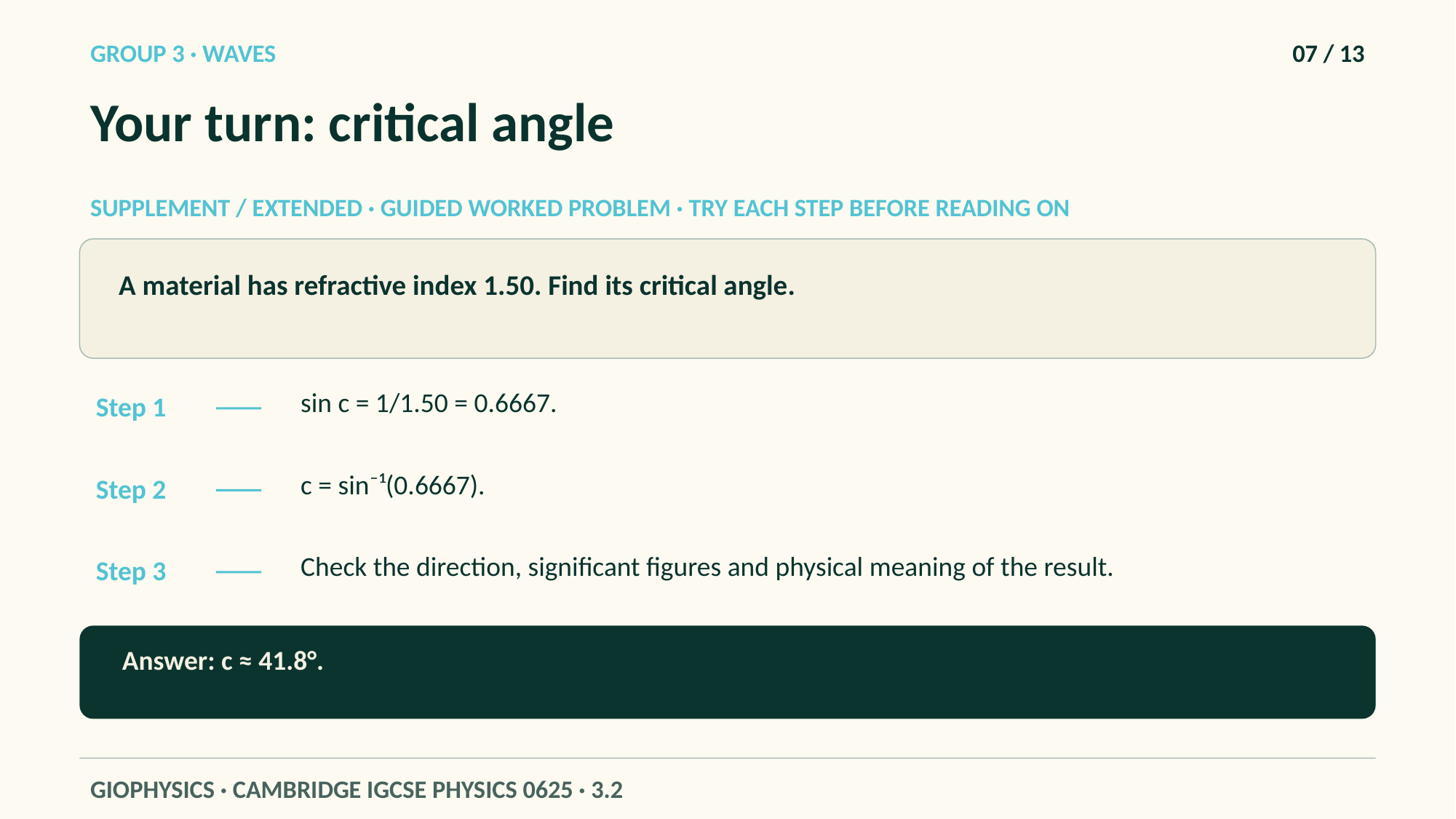

GROUP 3 · WAVES
07 / 13
Your turn: critical angle
SUPPLEMENT / EXTENDED · GUIDED WORKED PROBLEM · TRY EACH STEP BEFORE READING ON

A material has refractive index 1.50. Find its critical angle.
sin c = 1/1.50 = 0.6667.
Step 1

c = sin⁻¹(0.6667).
Step 2

Check the direction, significant figures and physical meaning of the result.
Step 3

Answer: c ≈ 41.8°.

GIOPHYSICS · CAMBRIDGE IGCSE PHYSICS 0625 · 3.2